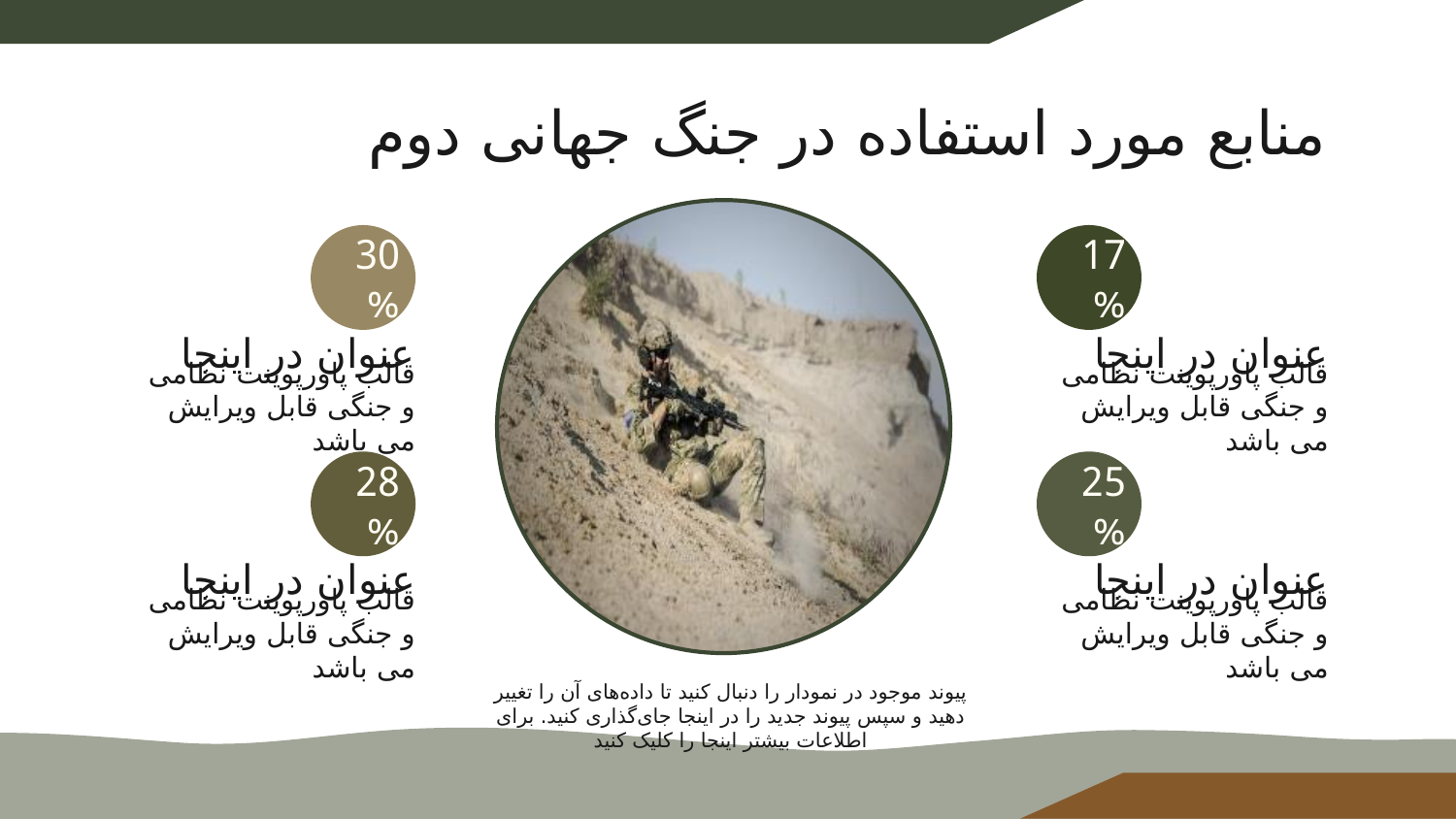

# منابع مورد استفاده در جنگ جهانی دوم

30%
17%
عنوان در اینجا
عنوان در اینجا
قالب پاورپوینت نظامی و جنگی قابل ویرایش می باشد
قالب پاورپوینت نظامی و جنگی قابل ویرایش می باشد
28%
25%
عنوان در اینجا
عنوان در اینجا
قالب پاورپوینت نظامی و جنگی قابل ویرایش می باشد
قالب پاورپوینت نظامی و جنگی قابل ویرایش می باشد
پیوند موجود در نمودار را دنبال کنید تا داده‌های آن را تغییر دهید و سپس پیوند جدید را در اینجا جای‌گذاری کنید. برای اطلاعات بیشتر اینجا را کلیک کنید